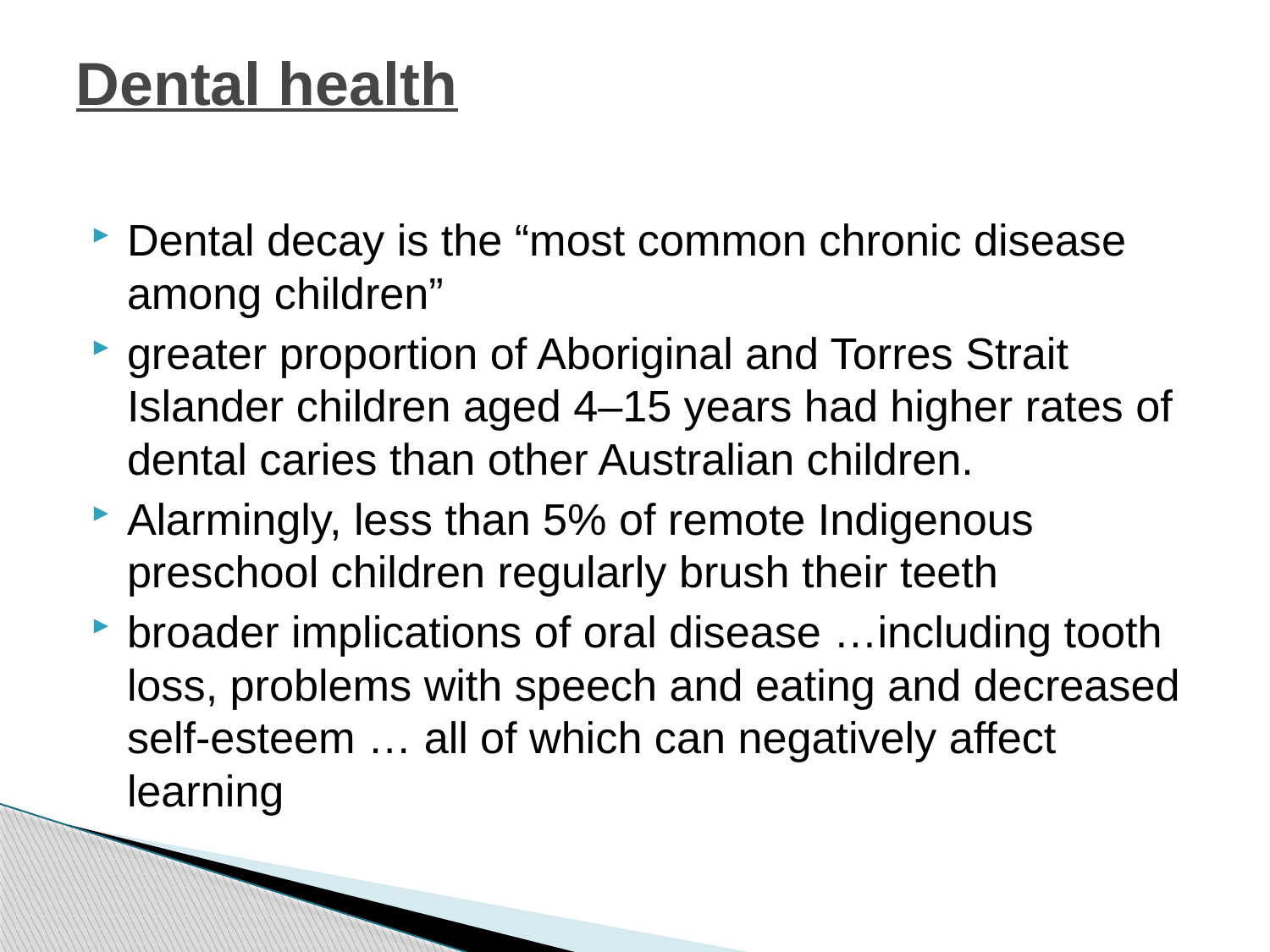

# Dental health
Dental decay is the “most common chronic disease among children”
greater proportion of Aboriginal and Torres Strait Islander children aged 4–15 years had higher rates of dental caries than other Australian children.
Alarmingly, less than 5% of remote Indigenous preschool children regularly brush their teeth
broader implications of oral disease …including tooth loss, problems with speech and eating and decreased self-esteem … all of which can negatively affect learning